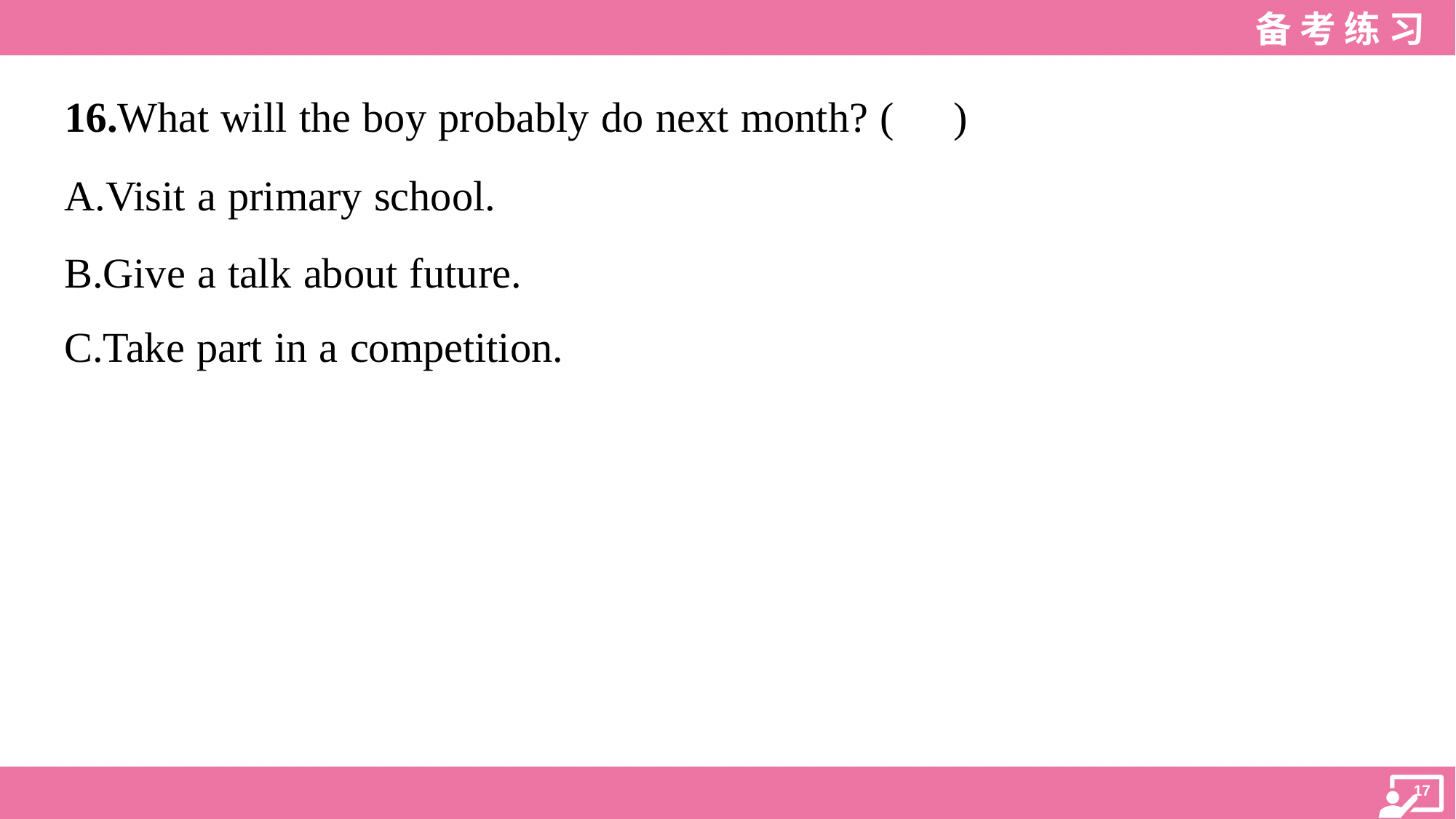

16.What will the boy probably do next month? (     )
A.Visit a primary school.
B.Give a talk about future.
C.Take part in a competition.